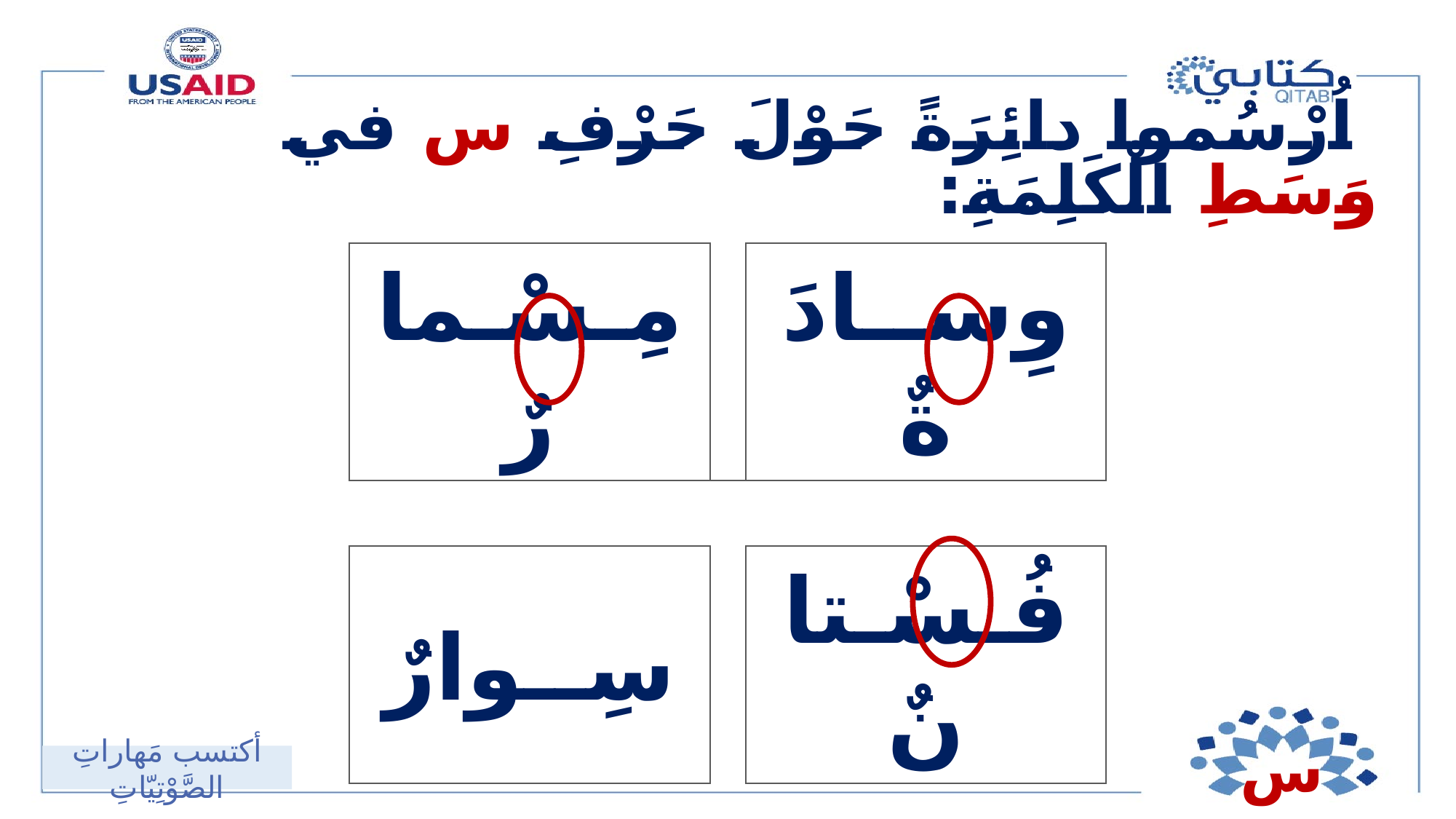

# اُرْسُموا دائِرَةً حَوْلَ حَرْفِ س في وَسَطِ الْكَلِمَةِ:
| مِـسْـمارٌ |  | وِســادَةٌ |
| --- | --- | --- |
|  |  |  |
| سِــوارٌ |  | فُـسْـتانٌ |

س
أكتسب مَهاراتِ الصَّوْتِيّاتِ